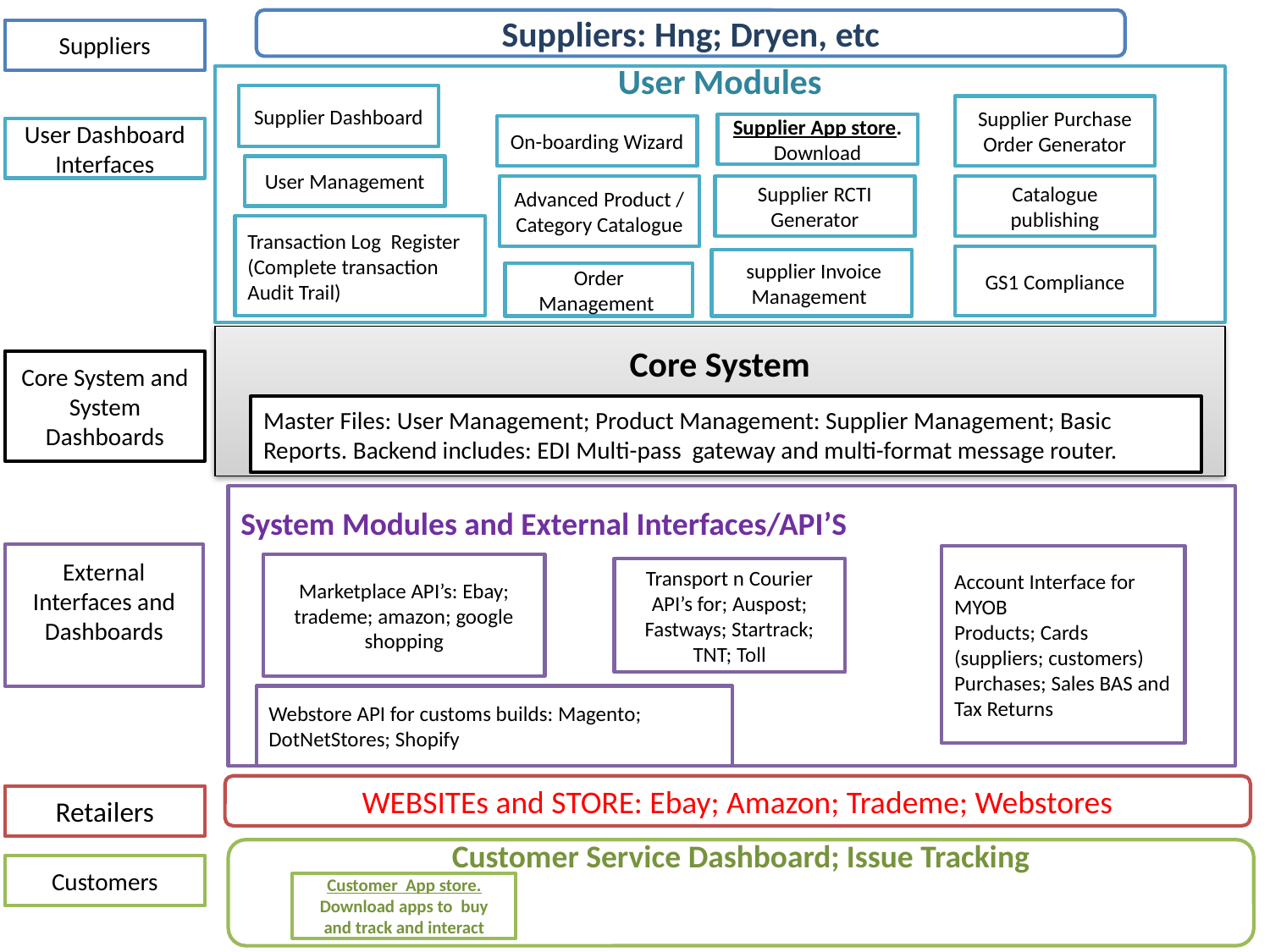

Suppliers: Hng; Dryen, etc
Suppliers
User Modules

Supplier Dashboard
Supplier Purchase Order Generator
Supplier App store. Download
On-boarding Wizard
User Dashboard Interfaces
User Management
Advanced Product / Category Catalogue
Catalogue publishing
Supplier RCTI Generator
Transaction Log  Register
(Complete transaction Audit Trail)
GS1 Compliance
 supplier Invoice Management
Order Management
Core System

Core System and System Dashboards
Master Files: User Management; Product Management: Supplier Management; Basic Reports. Backend includes: EDI Multi-pass  gateway and multi-format message router.
System Modules and External Interfaces/API’S

External Interfaces and Dashboards

Account Interface for MYOB
Products; Cards (suppliers; customers) Purchases; Sales BAS and Tax Returns
Marketplace API’s: Ebay; trademe; amazon; google shopping
Transport n Courier API’s for; Auspost; Fastways; Startrack; TNT; Toll
Webstore API for customs builds: Magento; DotNetStores; Shopify
WEBSITEs and STORE: Ebay; Amazon; Trademe; Webstores
Retailers
Customer Service Dashboard; Issue Tracking

Customers
Customer  App store. Download apps to  buy and track and interact